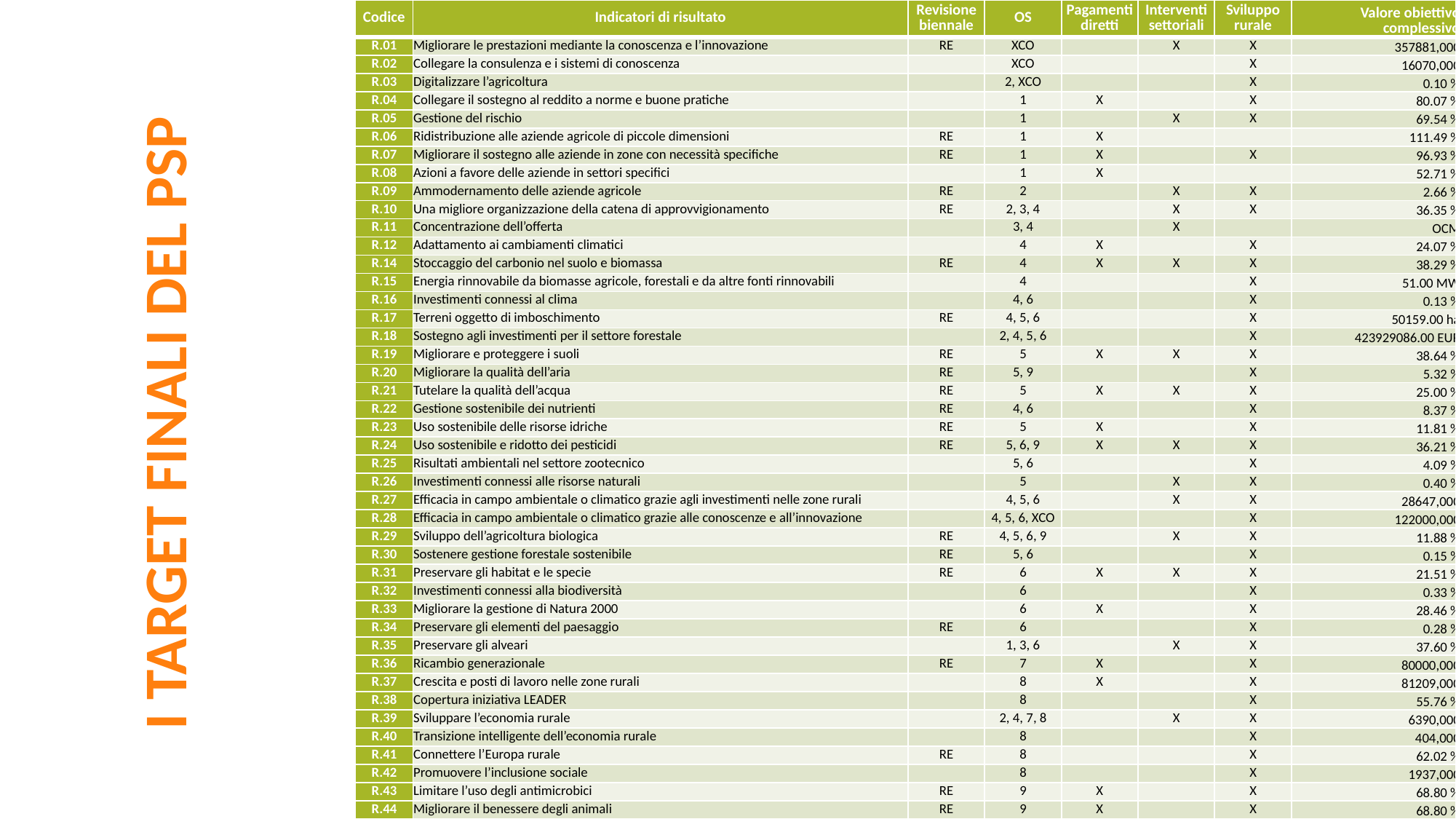

| Codice | Indicatori di risultato | Revisione biennale | OS | Pagamenti diretti | Interventi settoriali | Sviluppo rurale | Valore obiettivo complessivo |
| --- | --- | --- | --- | --- | --- | --- | --- |
| R.01 | Migliorare le prestazioni mediante la conoscenza e l’innovazione | RE | XCO |  | X | X | 357881,000 |
| R.02 | Collegare la consulenza e i sistemi di conoscenza |  | XCO |  |  | X | 16070,000 |
| R.03 | Digitalizzare l’agricoltura |  | 2, XCO |  |  | X | 0.10 % |
| R.04 | Collegare il sostegno al reddito a norme e buone pratiche |  | 1 | X |  | X | 80.07 % |
| R.05 | Gestione del rischio |  | 1 |  | X | X | 69.54 % |
| R.06 | Ridistribuzione alle aziende agricole di piccole dimensioni | RE | 1 | X |  |  | 111.49 % |
| R.07 | Migliorare il sostegno alle aziende in zone con necessità specifiche | RE | 1 | X |  | X | 96.93 % |
| R.08 | Azioni a favore delle aziende in settori specifici |  | 1 | X |  |  | 52.71 % |
| R.09 | Ammodernamento delle aziende agricole | RE | 2 |  | X | X | 2.66 % |
| R.10 | Una migliore organizzazione della catena di approvvigionamento | RE | 2, 3, 4 |  | X | X | 36.35 % |
| R.11 | Concentrazione dell’offerta |  | 3, 4 |  | X |  | OCM |
| R.12 | Adattamento ai cambiamenti climatici |  | 4 | X |  | X | 24.07 % |
| R.14 | Stoccaggio del carbonio nel suolo e biomassa | RE | 4 | X | X | X | 38.29 % |
| R.15 | Energia rinnovabile da biomasse agricole, forestali e da altre fonti rinnovabili |  | 4 |  |  | X | 51.00 MW |
| R.16 | Investimenti connessi al clima |  | 4, 6 |  |  | X | 0.13 % |
| R.17 | Terreni oggetto di imboschimento | RE | 4, 5, 6 |  |  | X | 50159.00 ha |
| R.18 | Sostegno agli investimenti per il settore forestale |  | 2, 4, 5, 6 |  |  | X | 423929086.00 EUR |
| R.19 | Migliorare e proteggere i suoli | RE | 5 | X | X | X | 38.64 % |
| R.20 | Migliorare la qualità dell’aria | RE | 5, 9 |  |  | X | 5.32 % |
| R.21 | Tutelare la qualità dell’acqua | RE | 5 | X | X | X | 25.00 % |
| R.22 | Gestione sostenibile dei nutrienti | RE | 4, 6 |  |  | X | 8.37 % |
| R.23 | Uso sostenibile delle risorse idriche | RE | 5 | X |  | X | 11.81 % |
| R.24 | Uso sostenibile e ridotto dei pesticidi | RE | 5, 6, 9 | X | X | X | 36.21 % |
| R.25 | Risultati ambientali nel settore zootecnico |  | 5, 6 |  |  | X | 4.09 % |
| R.26 | Investimenti connessi alle risorse naturali |  | 5 |  | X | X | 0.40 % |
| R.27 | Efficacia in campo ambientale o climatico grazie agli investimenti nelle zone rurali |  | 4, 5, 6 |  | X | X | 28647,000 |
| R.28 | Efficacia in campo ambientale o climatico grazie alle conoscenze e all’innovazione |  | 4, 5, 6, XCO |  |  | X | 122000,000 |
| R.29 | Sviluppo dell’agricoltura biologica | RE | 4, 5, 6, 9 |  | X | X | 11.88 % |
| R.30 | Sostenere gestione forestale sostenibile | RE | 5, 6 |  |  | X | 0.15 % |
| R.31 | Preservare gli habitat e le specie | RE | 6 | X | X | X | 21.51 % |
| R.32 | Investimenti connessi alla biodiversità |  | 6 |  |  | X | 0.33 % |
| R.33 | Migliorare la gestione di Natura 2000 |  | 6 | X |  | X | 28.46 % |
| R.34 | Preservare gli elementi del paesaggio | RE | 6 |  |  | X | 0.28 % |
| R.35 | Preservare gli alveari |  | 1, 3, 6 |  | X | X | 37.60 % |
| R.36 | Ricambio generazionale | RE | 7 | X |  | X | 80000,000 |
| R.37 | Crescita e posti di lavoro nelle zone rurali |  | 8 | X |  | X | 81209,000 |
| R.38 | Copertura iniziativa LEADER |  | 8 |  |  | X | 55.76 % |
| R.39 | Sviluppare l’economia rurale |  | 2, 4, 7, 8 |  | X | X | 6390,000 |
| R.40 | Transizione intelligente dell’economia rurale |  | 8 |  |  | X | 404,000 |
| R.41 | Connettere l’Europa rurale | RE | 8 |  |  | X | 62.02 % |
| R.42 | Promuovere l’inclusione sociale |  | 8 |  |  | X | 1937,000 |
| R.43 | Limitare l’uso degli antimicrobici | RE | 9 | X |  | X | 68.80 % |
| R.44 | Migliorare il benessere degli animali | RE | 9 | X |  | X | 68.80 % |

I TARGET FINALI DEL PSP